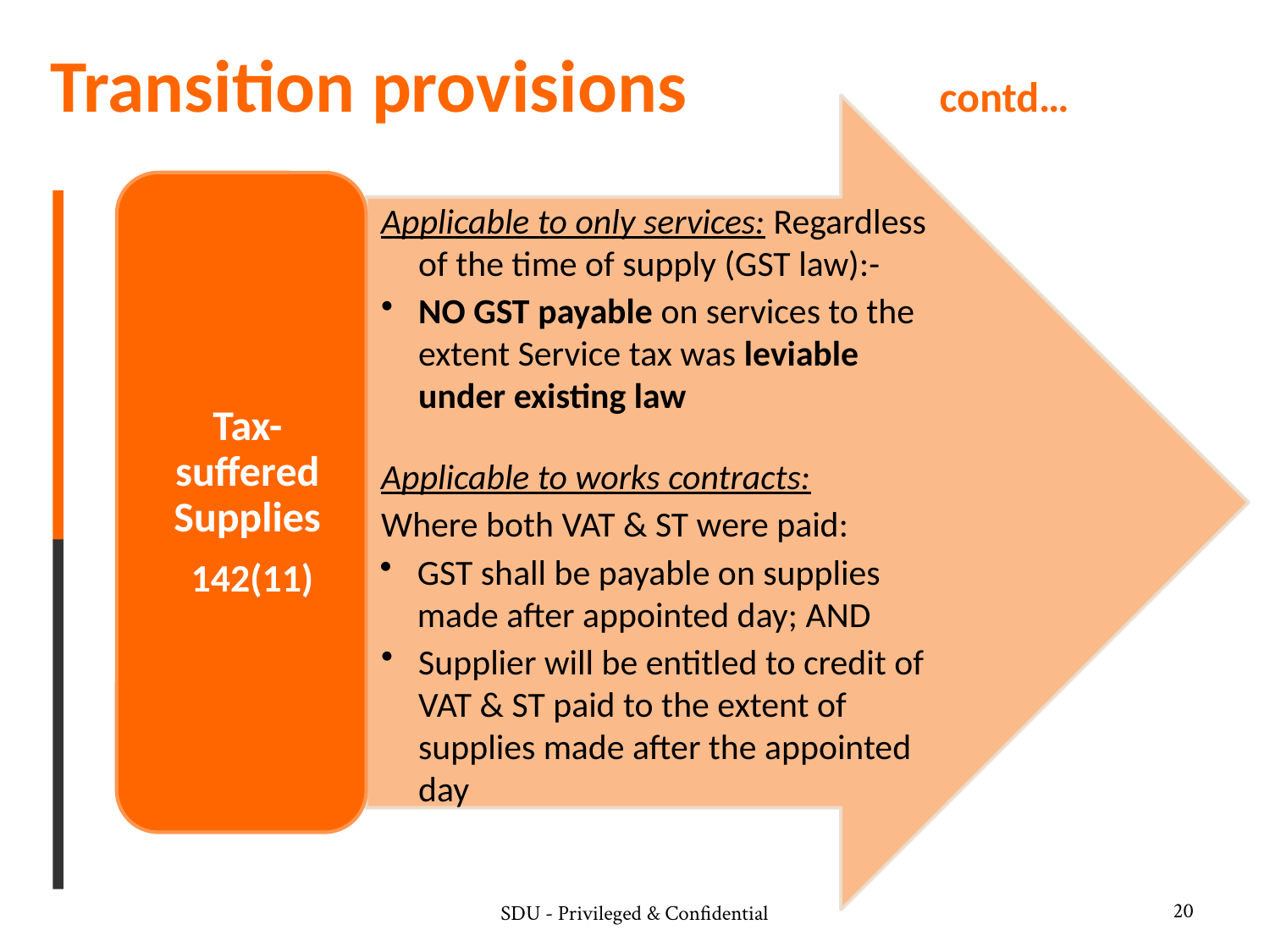

# Transition provisions		contd…
Applicable to only services: Regardless of the time of supply (GST law):-
NO GST payable on services to the extent Service tax was leviable under existing law

Applicable to works contracts:
Where both VAT & ST were paid:
GST shall be payable on supplies made after appointed day; AND
Supplier will be entitled to credit of VAT & ST paid to the extent of supplies made after the appointed day

Tax-suffered Supplies
 142(11)
20
SDU - Privileged & Confidential